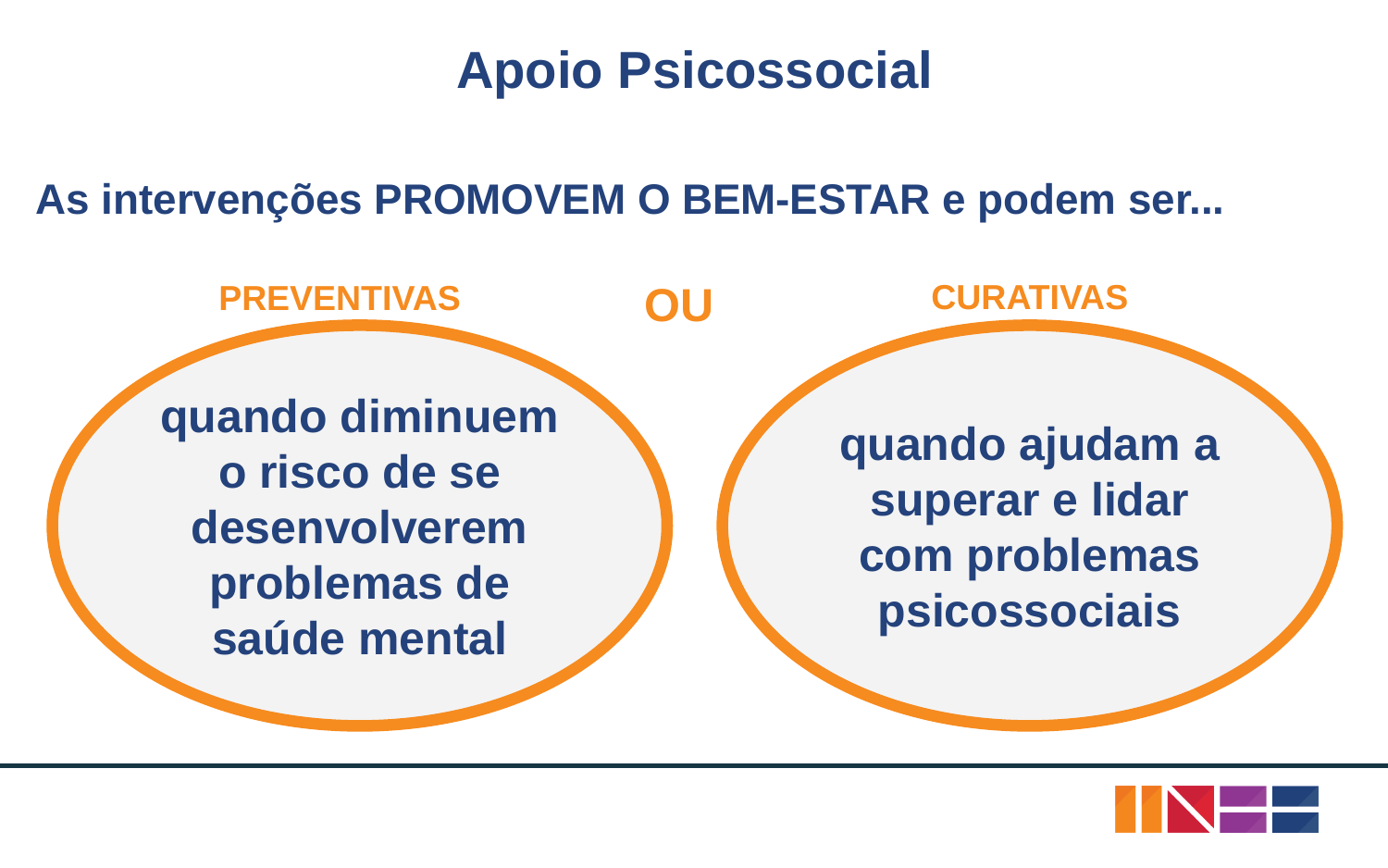

# Apoio Psicossocial

As intervenções PROMOVEM O BEM-ESTAR e podem ser...

OU
CURATIVAS
PREVENTIVAS
quando diminuem o risco de se desenvolverem problemas de saúde mental
quando ajudam a superar e lidar com problemas psicossociais